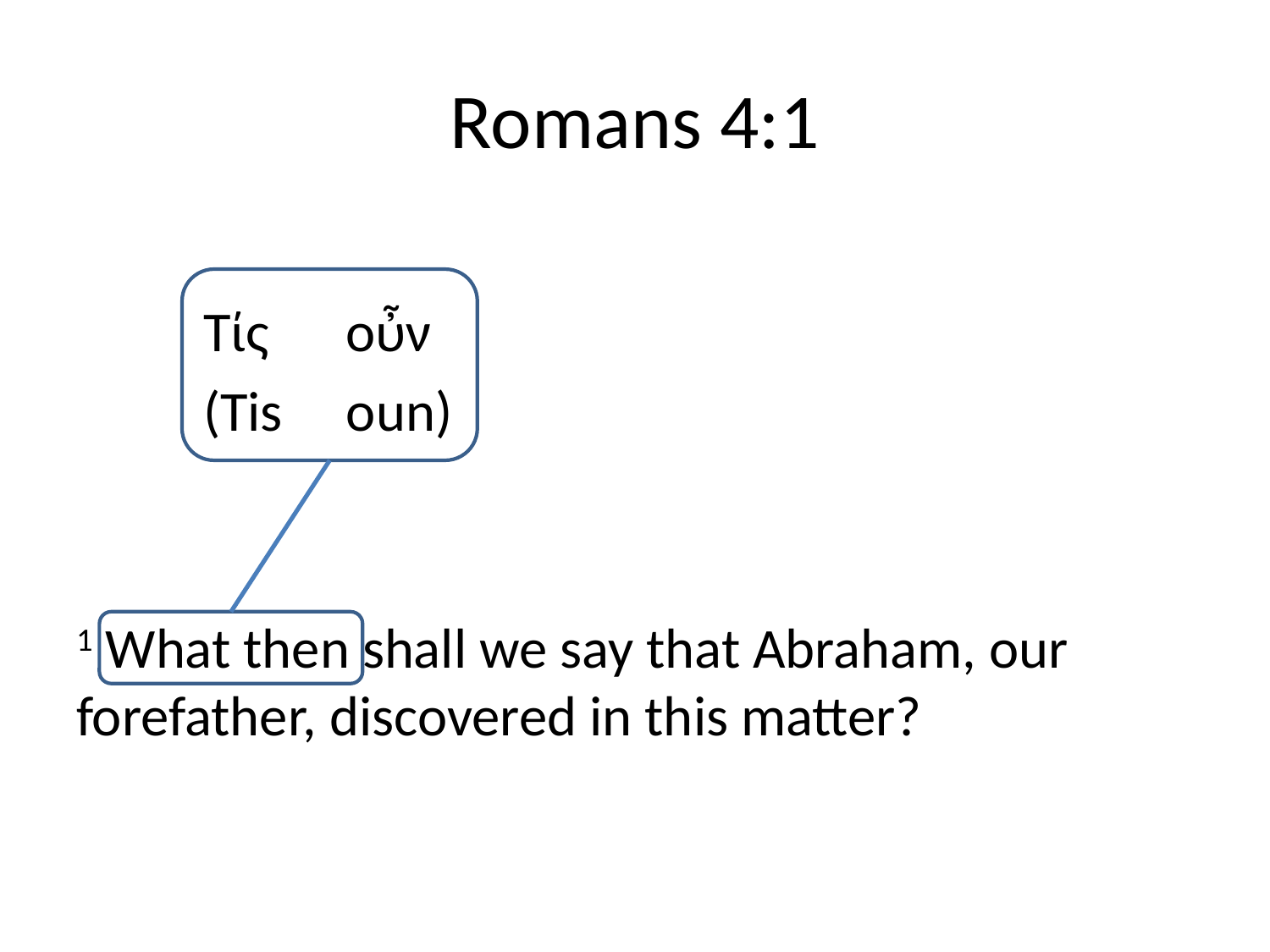

# Romans 4:1

	Τίς      οὖν
	(Tis     oun)

1 What then shall we say that Abraham, our forefather, discovered in this matter?